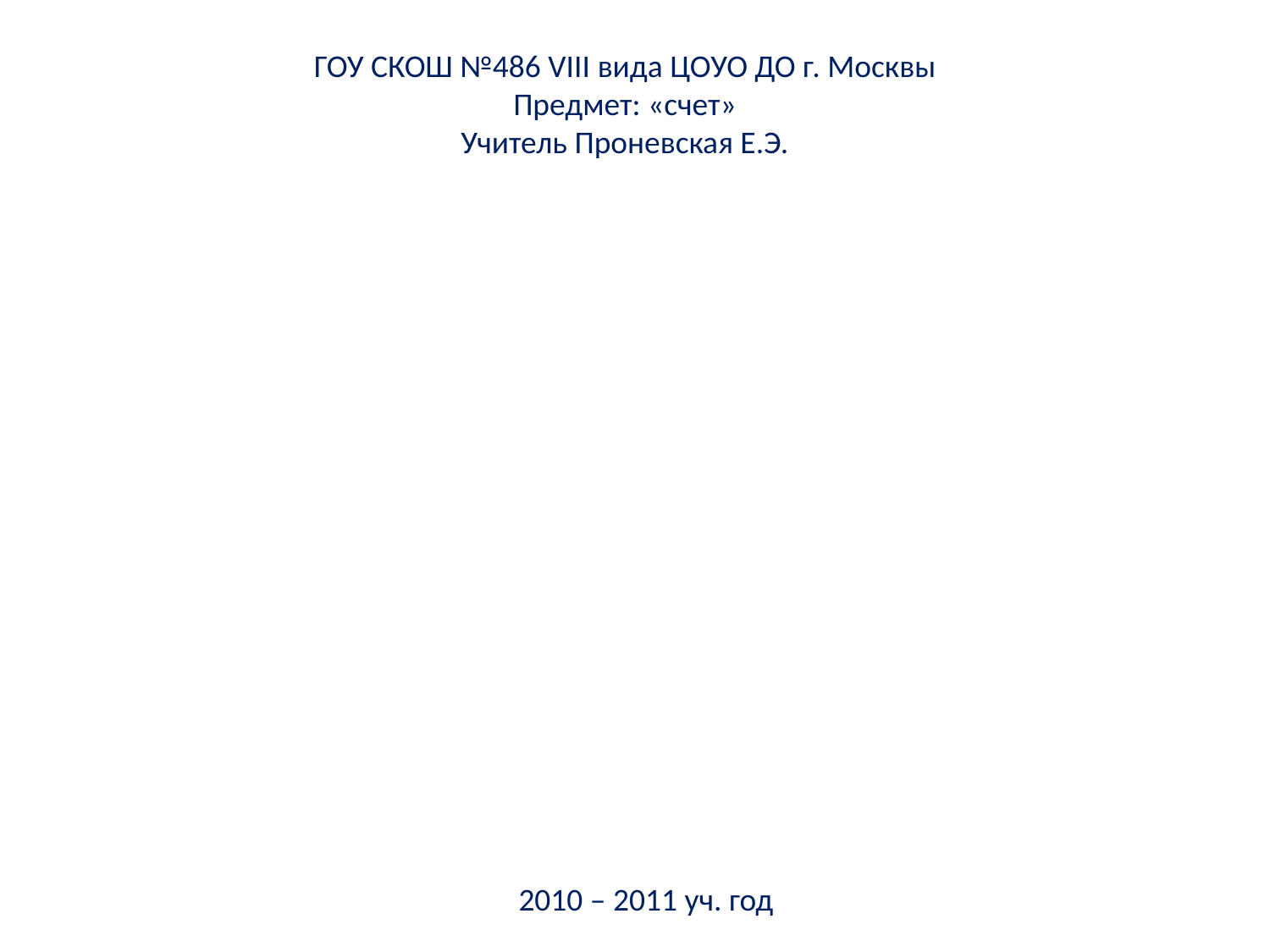

ГОУ СКОШ №486 VIII вида ЦОУО ДО г. Москвы
Предмет: «счет»
Учитель Проневская Е.Э.
Число
 и цифра 5
2010 – 2011 уч. год